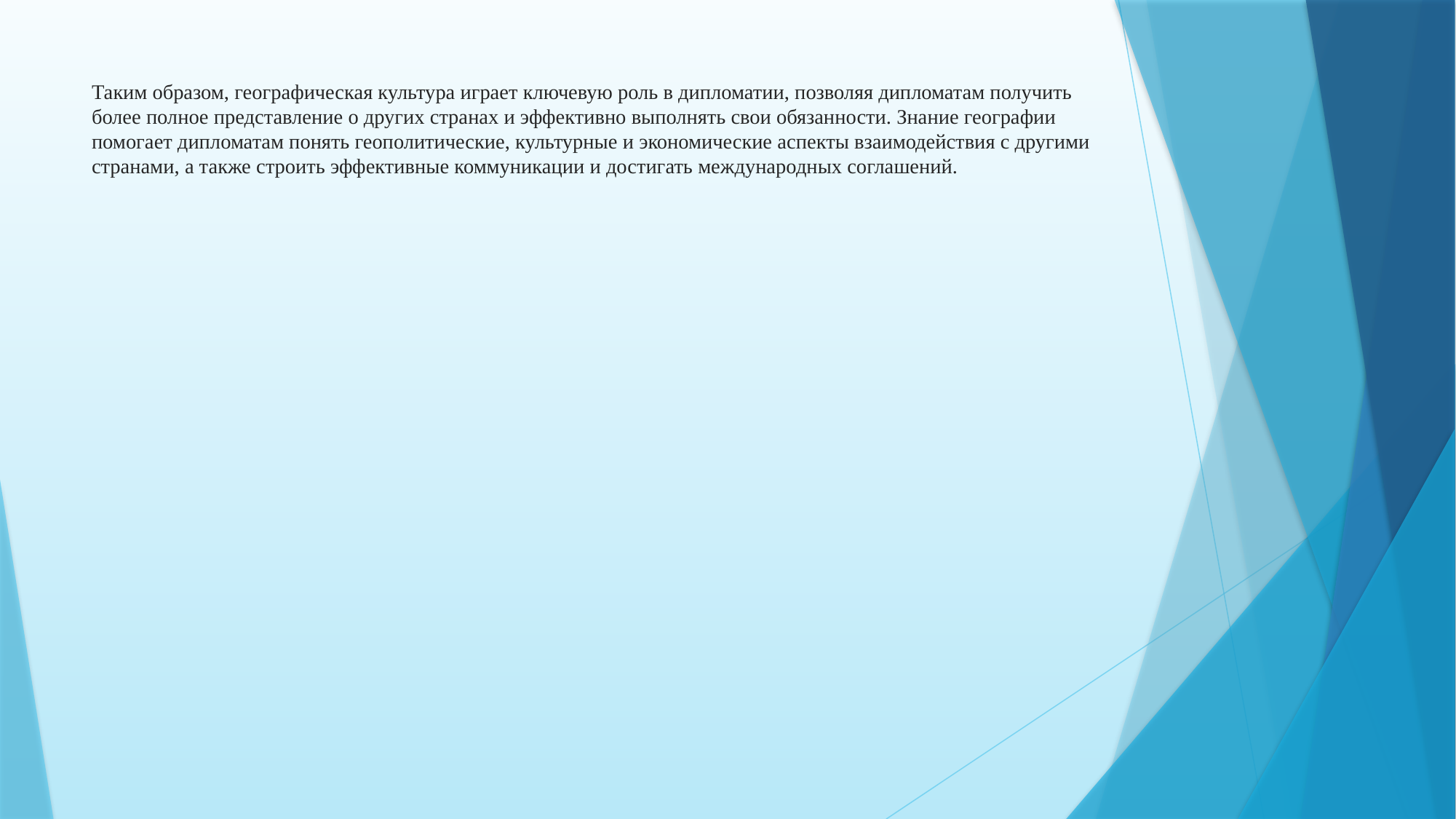

# Таким образом, географическая культура играет ключевую роль в дипломатии, позволяя дипломатам получить более полное представление о других странах и эффективно выполнять свои обязанности. Знание географии помогает дипломатам понять геополитические, культурные и экономические аспекты взаимодействия с другими странами, а также строить эффективные коммуникации и достигать международных соглашений.